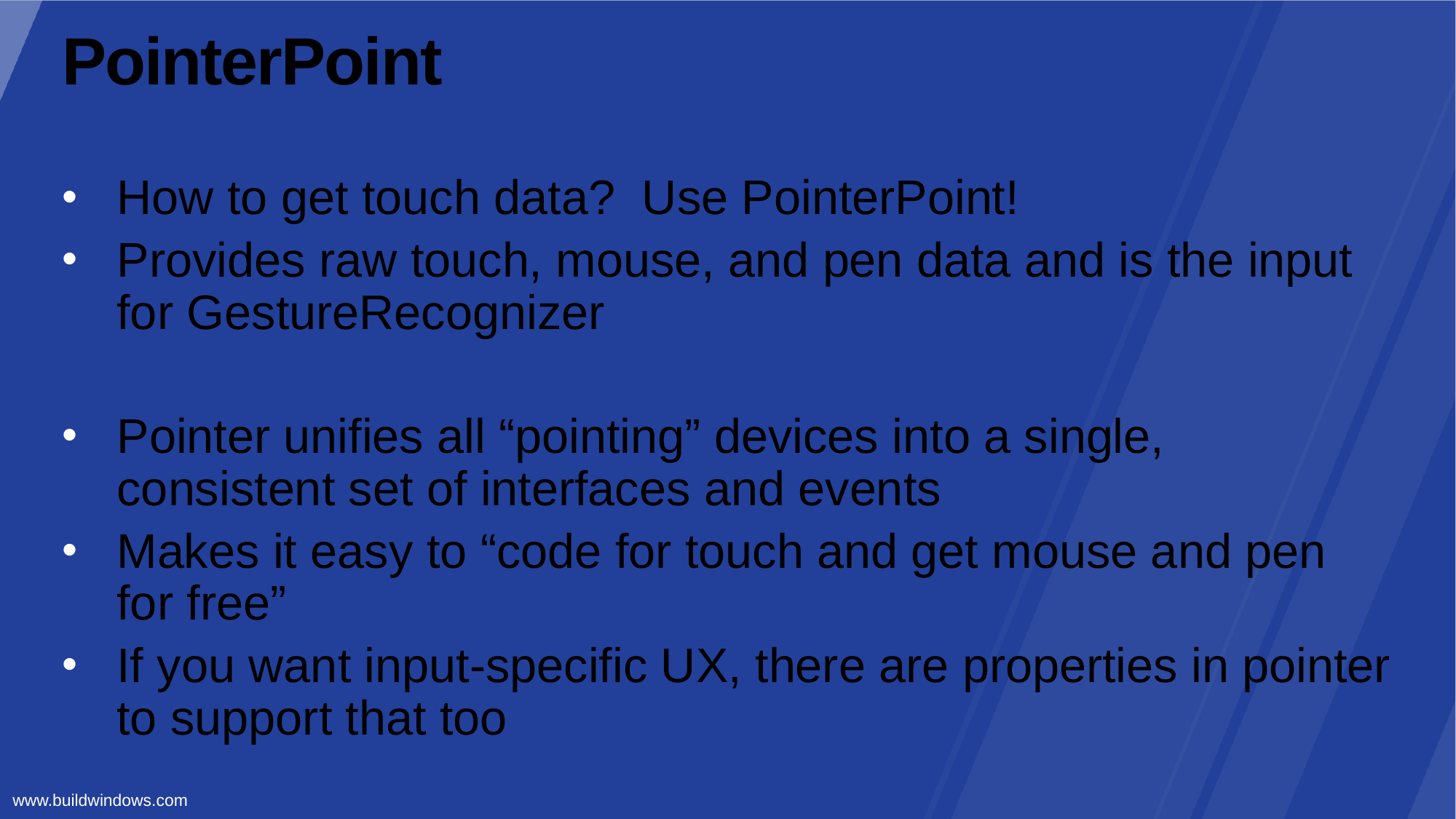

# PointerPoint
How to get touch data?  Use PointerPoint!
Provides raw touch, mouse, and pen data and is the input for GestureRecognizer

Pointer unifies all “pointing” devices into a single, consistent set of interfaces and events
Makes it easy to “code for touch and get mouse and pen for free”
If you want input-specific UX, there are properties in pointer to support that too